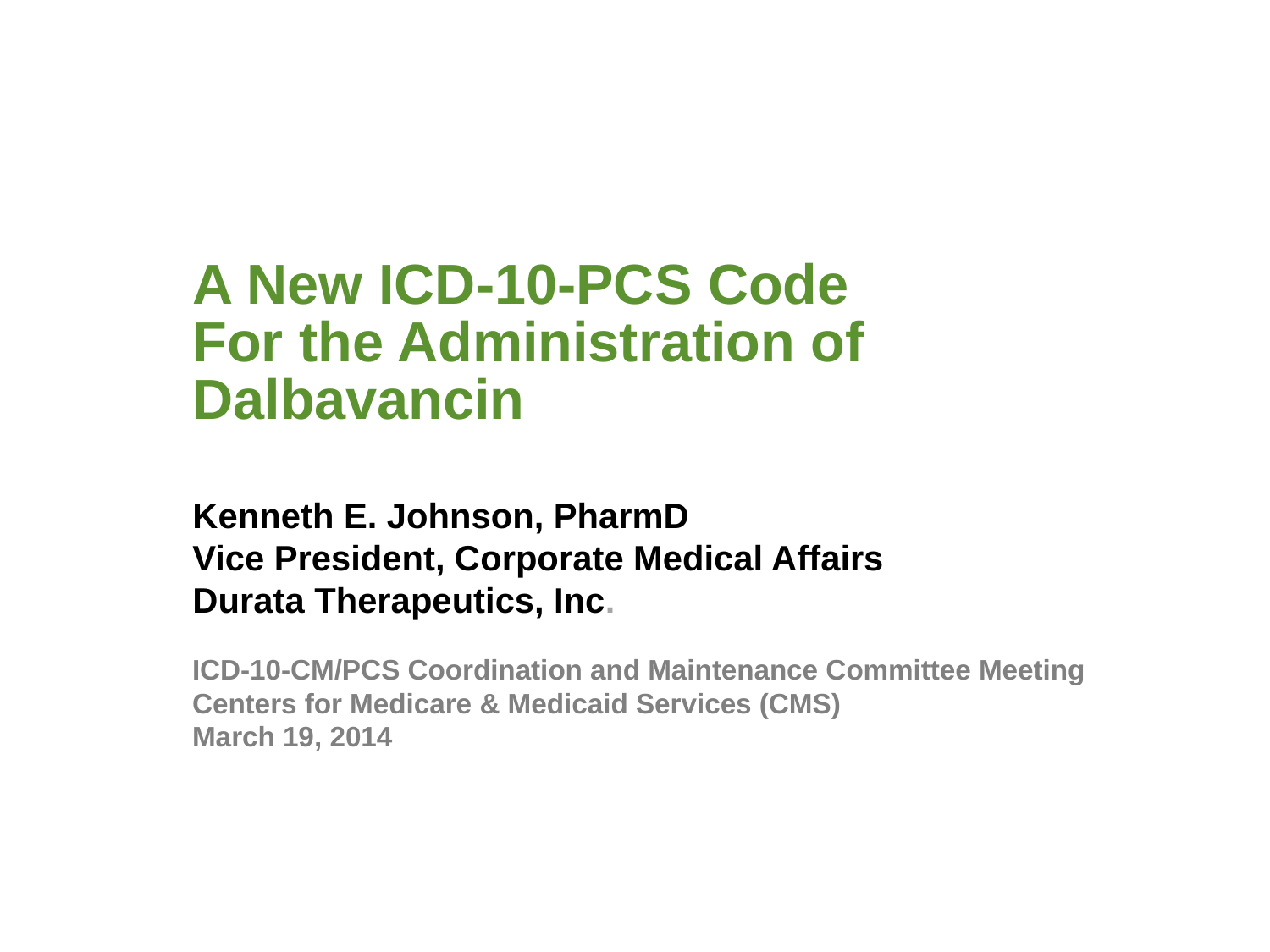

# A New ICD-10-PCS Code For the Administration of Dalbavancin
Kenneth E. Johnson, PharmD
Vice President, Corporate Medical Affairs
Durata Therapeutics, Inc.

ICD-10-CM/PCS Coordination and Maintenance Committee Meeting
Centers for Medicare & Medicaid Services (CMS)
March 19, 2014